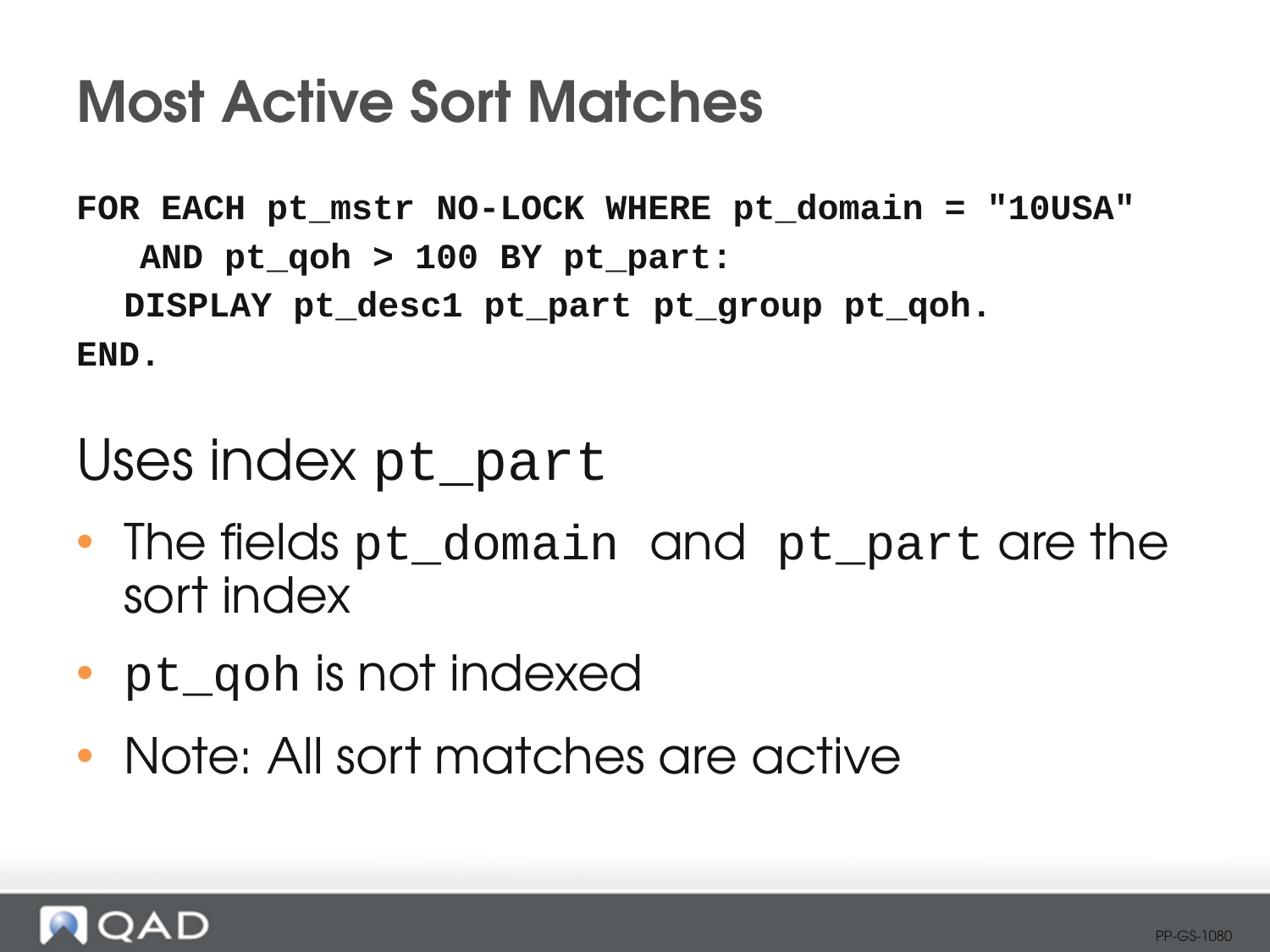

# Most Active Sort Matches
FOR EACH pt_mstr NO-LOCK WHERE pt_domain = "10USA"
   AND pt_qoh > 100 BY pt_part:
	DISPLAY pt_desc1 pt_part pt_group pt_qoh.
END.

Uses index pt_part
The fields pt_domain and pt_part are the sort index
pt_qoh is not indexed
Note: All sort matches are active

PP-GS-1080